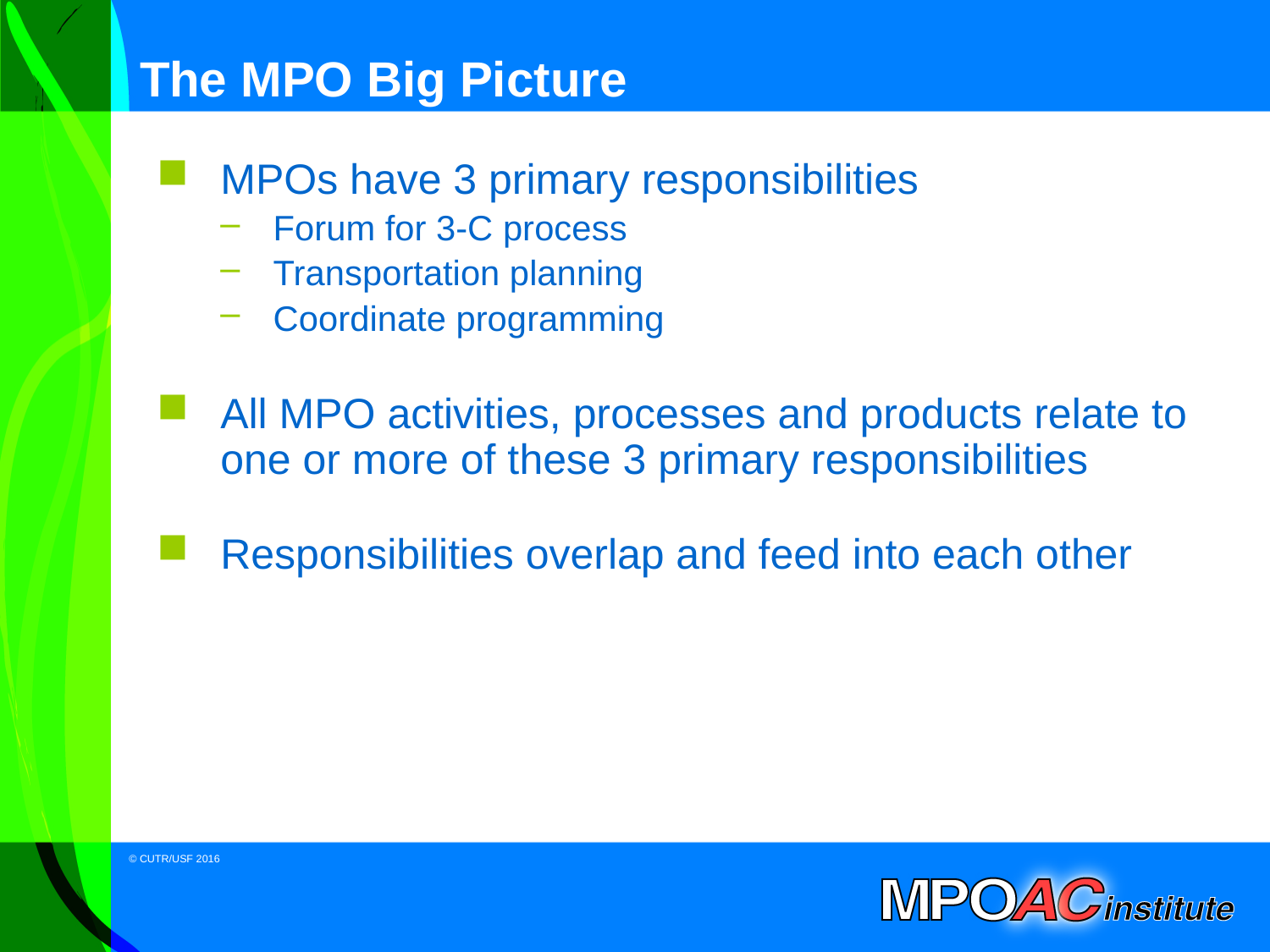

# The MPO Big Picture
MPOs have 3 primary responsibilities
Forum for 3-C process
Transportation planning
Coordinate programming

All MPO activities, processes and products relate to one or more of these 3 primary responsibilities

Responsibilities overlap and feed into each other